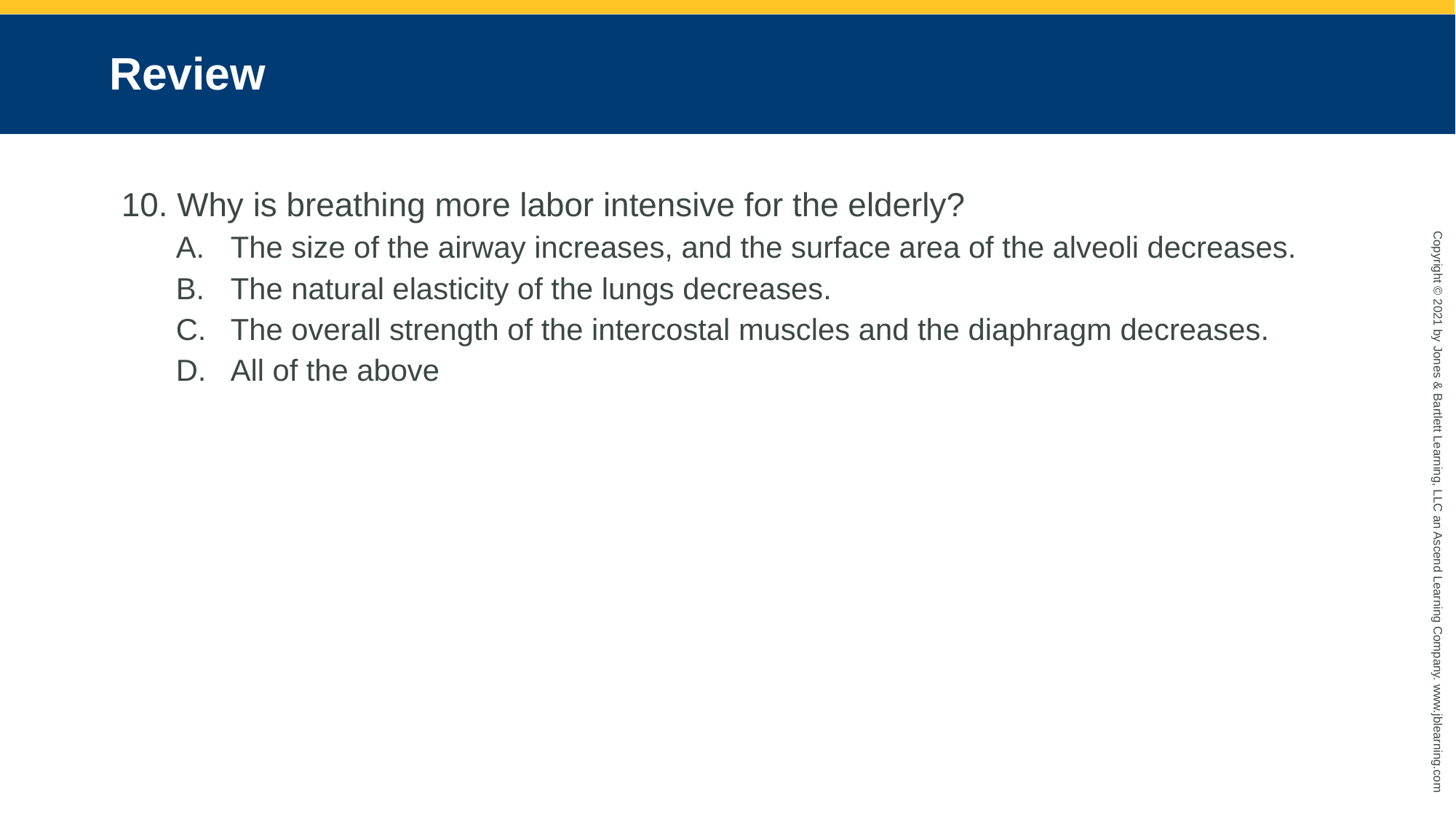

# Review
10. Why is breathing more labor intensive for the elderly?
The size of the airway increases, and the surface area of the alveoli decreases.
The natural elasticity of the lungs decreases.
The overall strength of the intercostal muscles and the diaphragm decreases.
All of the above